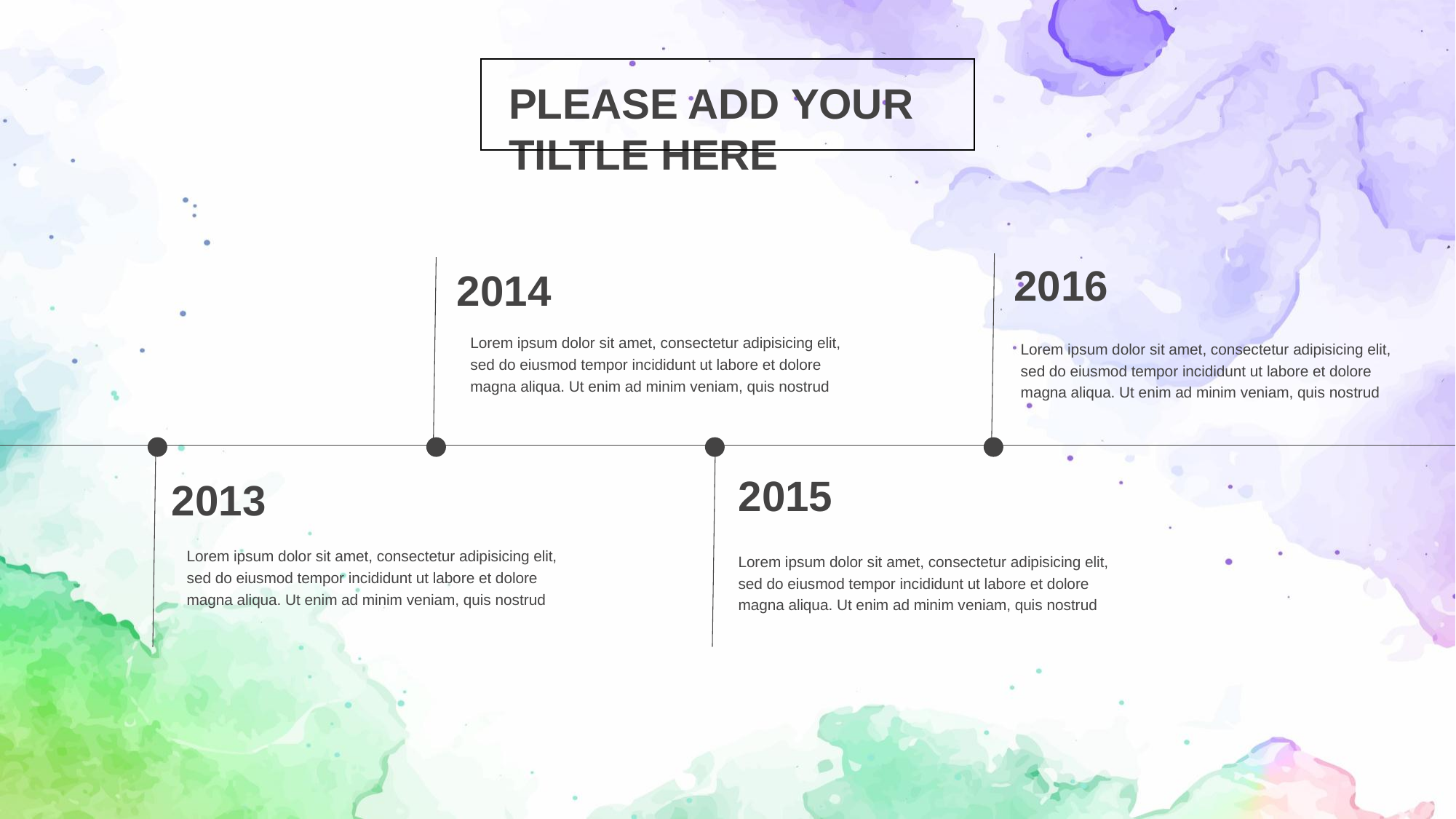

PLEASE ADD YOUR TILTLE HERE
2016
Lorem ipsum dolor sit amet, consectetur adipisicing elit, sed do eiusmod tempor incididunt ut labore et dolore magna aliqua. Ut enim ad minim veniam, quis nostrud
2014
Lorem ipsum dolor sit amet, consectetur adipisicing elit, sed do eiusmod tempor incididunt ut labore et dolore magna aliqua. Ut enim ad minim veniam, quis nostrud

2015
Lorem ipsum dolor sit amet, consectetur adipisicing elit, sed do eiusmod tempor incididunt ut labore et dolore magna aliqua. Ut enim ad minim veniam, quis nostrud
2013
Lorem ipsum dolor sit amet, consectetur adipisicing elit, sed do eiusmod tempor incididunt ut labore et dolore magna aliqua. Ut enim ad minim veniam, quis nostrud